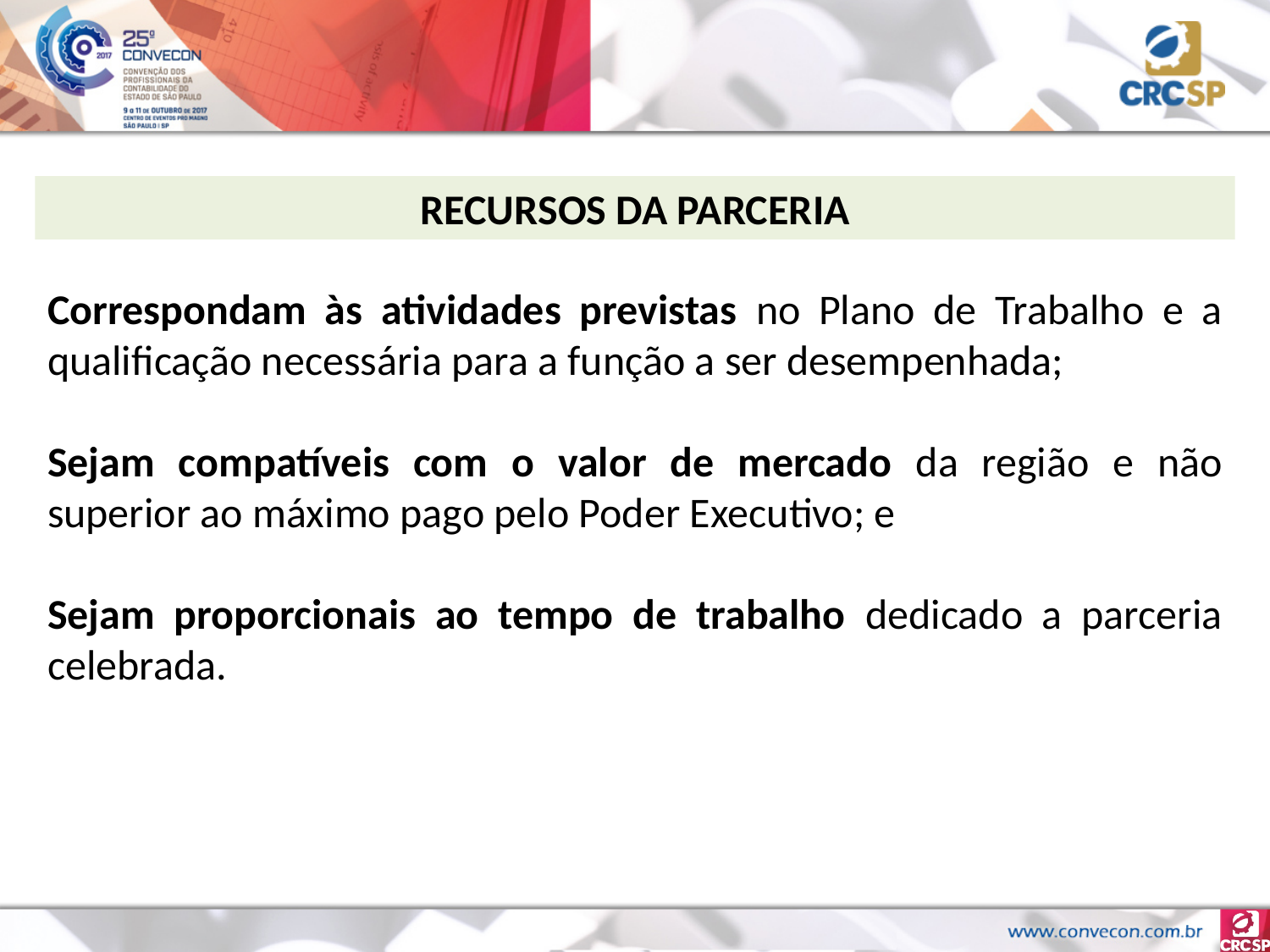

RECURSOS DA PARCERIA

Correspondam às atividades previstas no Plano de Trabalho e a qualificação necessária para a função a ser desempenhada;

Sejam compatíveis com o valor de mercado da região e não superior ao máximo pago pelo Poder Executivo; e

Sejam proporcionais ao tempo de trabalho dedicado a parceria celebrada.